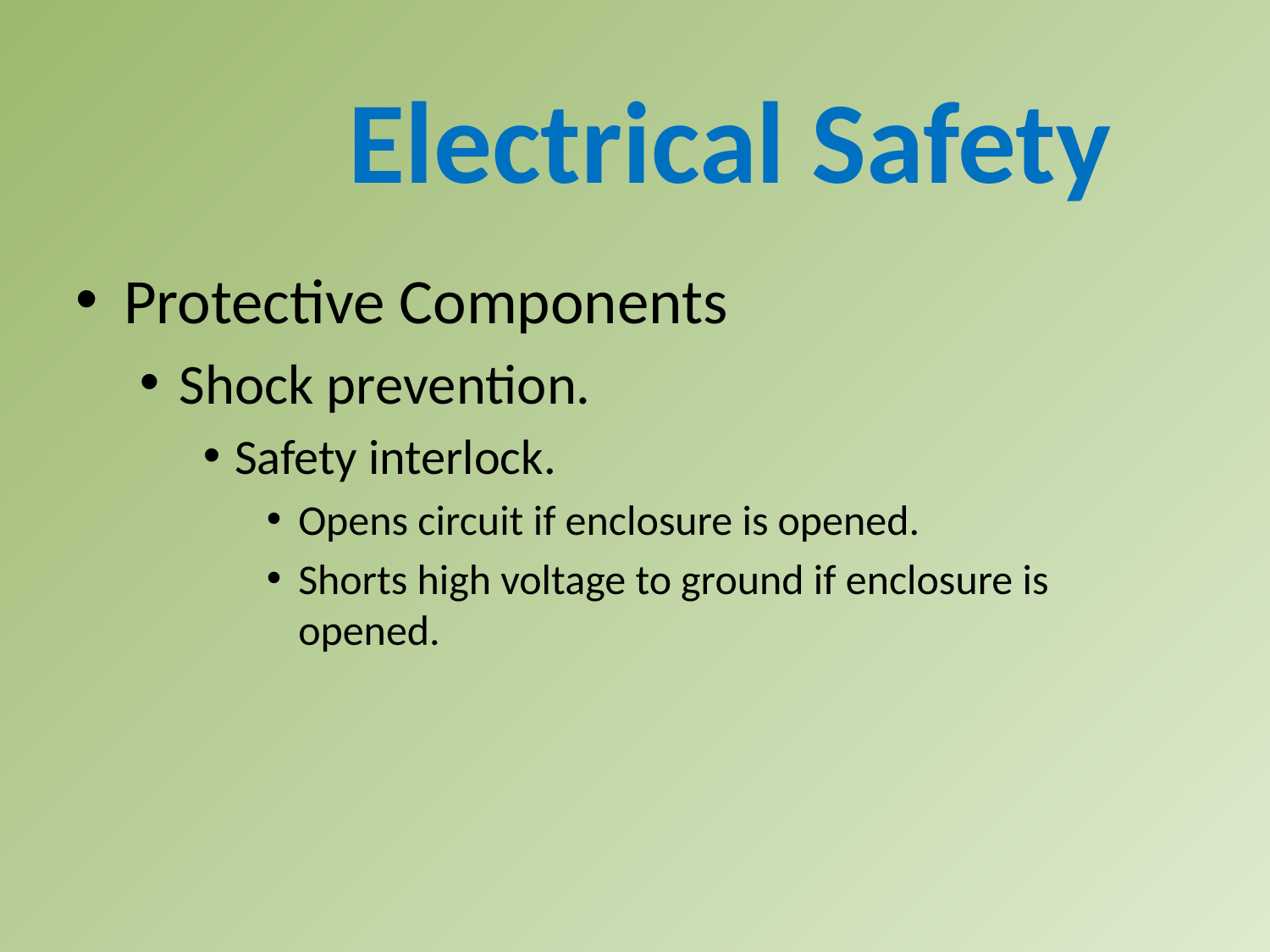

Electrical Safety
Protective Components
Shock prevention.
Safety interlock.
Opens circuit if enclosure is opened.
Shorts high voltage to ground if enclosure is opened.